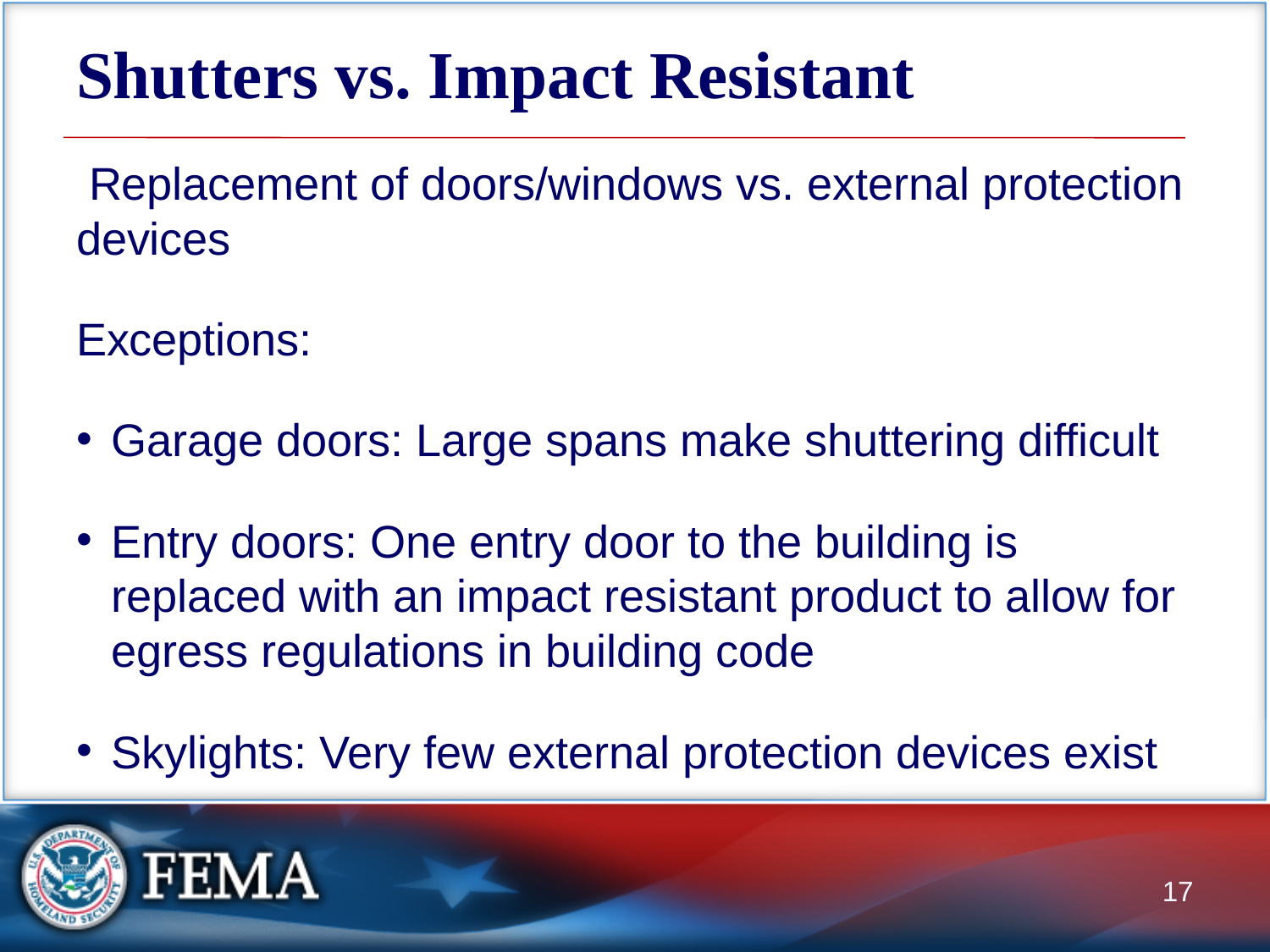

# Shutters vs. Impact Resistant
 Replacement of doors/windows vs. external protection devices
Exceptions:
Garage doors: Large spans make shuttering difficult
Entry doors: One entry door to the building is replaced with an impact resistant product to allow for egress regulations in building code
Skylights: Very few external protection devices exist
17